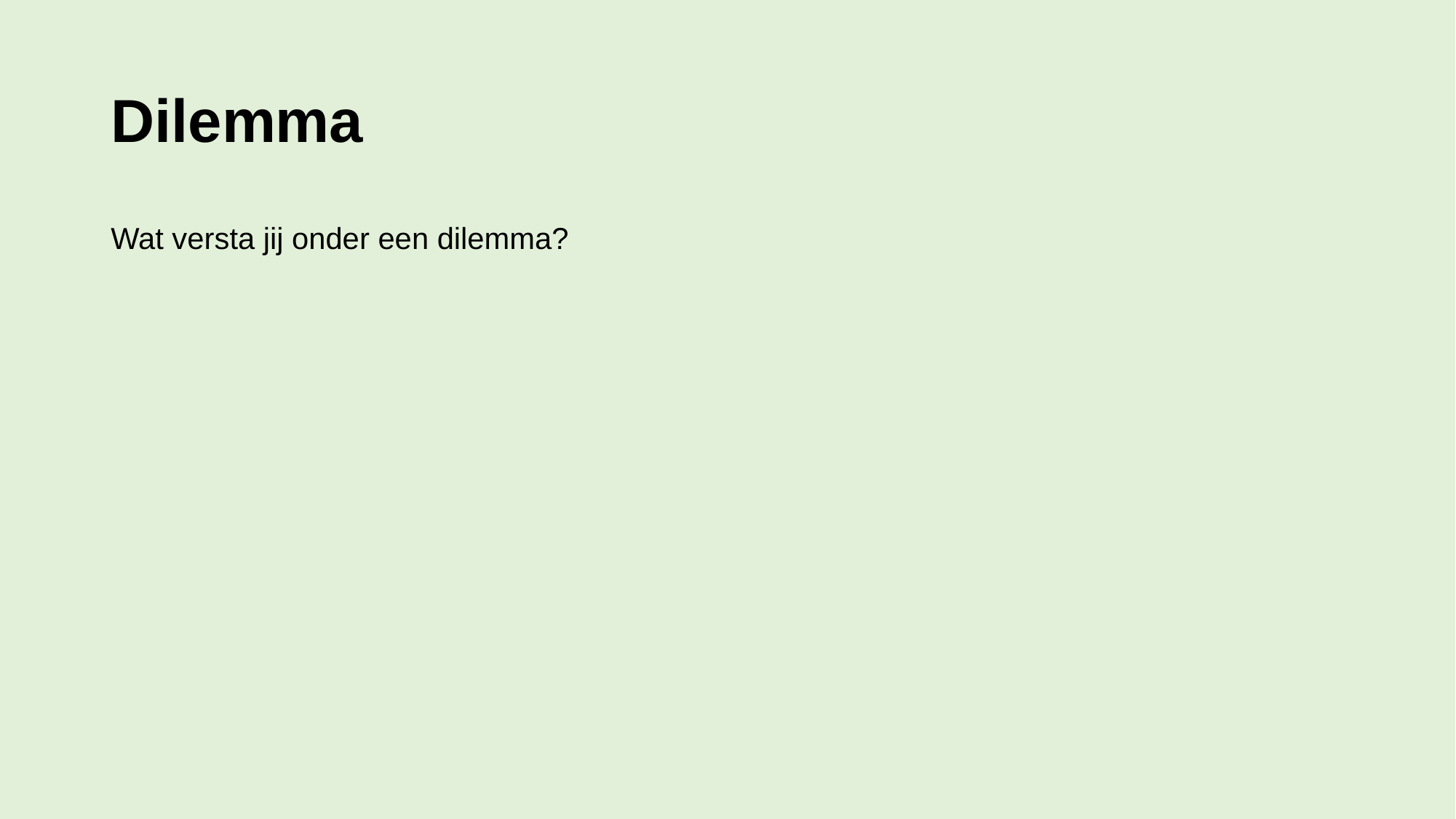

# Dilemma
Wat versta jij onder een dilemma?